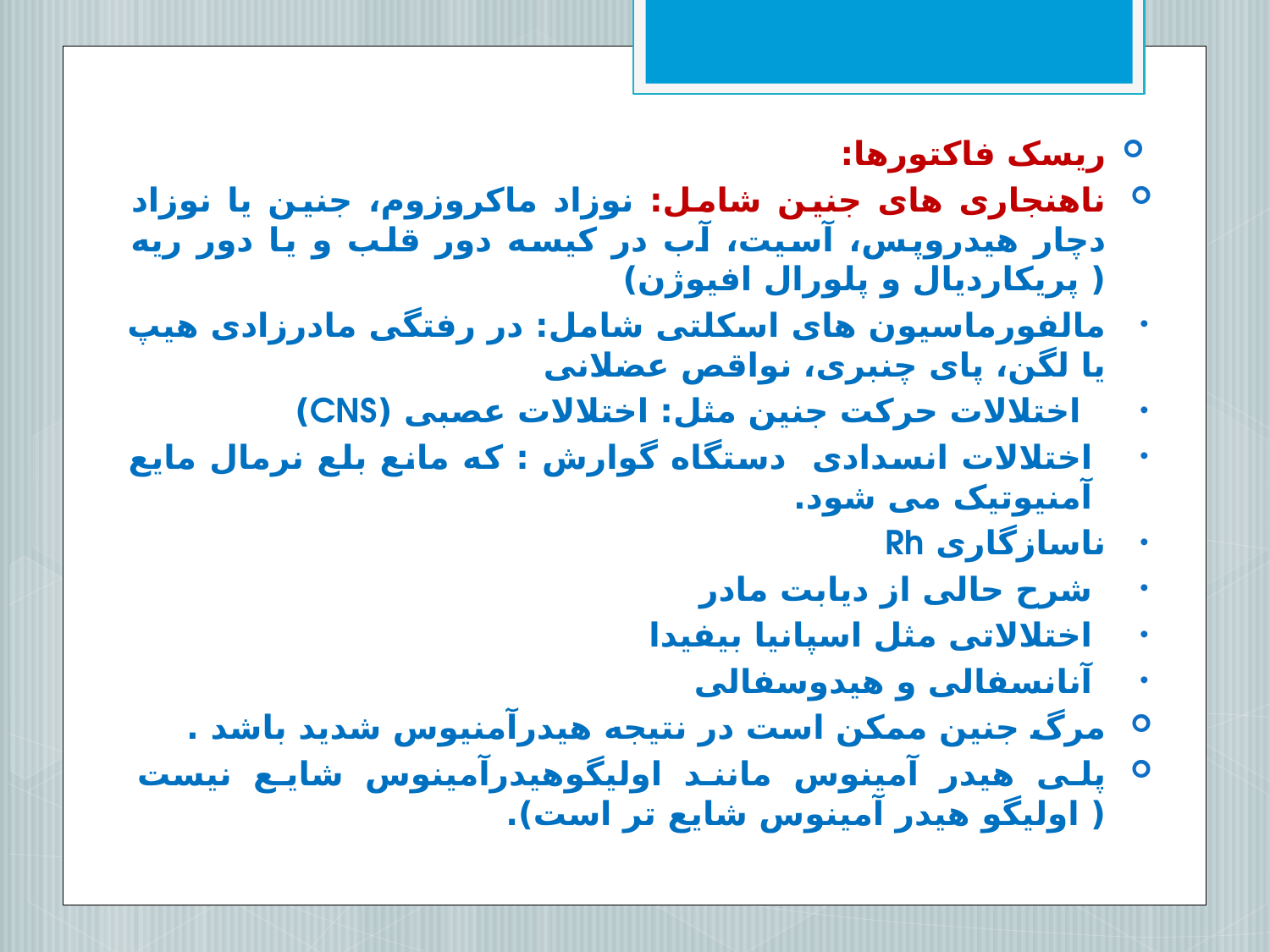

ریسک فاکتورها:
ناهنجاری های جنین شامل: نوزاد ماکروزوم، جنین یا نوزاد دچار هیدروپس، آسیت، آب در کیسه دور قلب و یا دور ریه ( پریکاردیال و پلورال افیوژن)
مالفورماسیون های اسکلتی شامل: در رفتگی مادرزادی هیپ یا لگن، پای چنبری، نواقص عضلانی
 اختلالات حرکت جنین مثل: اختلالات عصبی (CNS)
اختلالات انسدادی  دستگاه گوارش : که مانع بلع نرمال مایع آمنیوتیک می شود.
ناسازگاری Rh
شرح حالی از دیابت مادر
اختلالاتی مثل اسپانیا بیفیدا
آنانسفالی و هیدوسفالی
مرگ جنین ممکن است در نتیجه هیدرآمنیوس شدید باشد .
پلی هیدر آمینوس مانند اولیگوهیدرآمینوس شایع نیست ( اولیگو هیدر آمینوس شایع تر است).